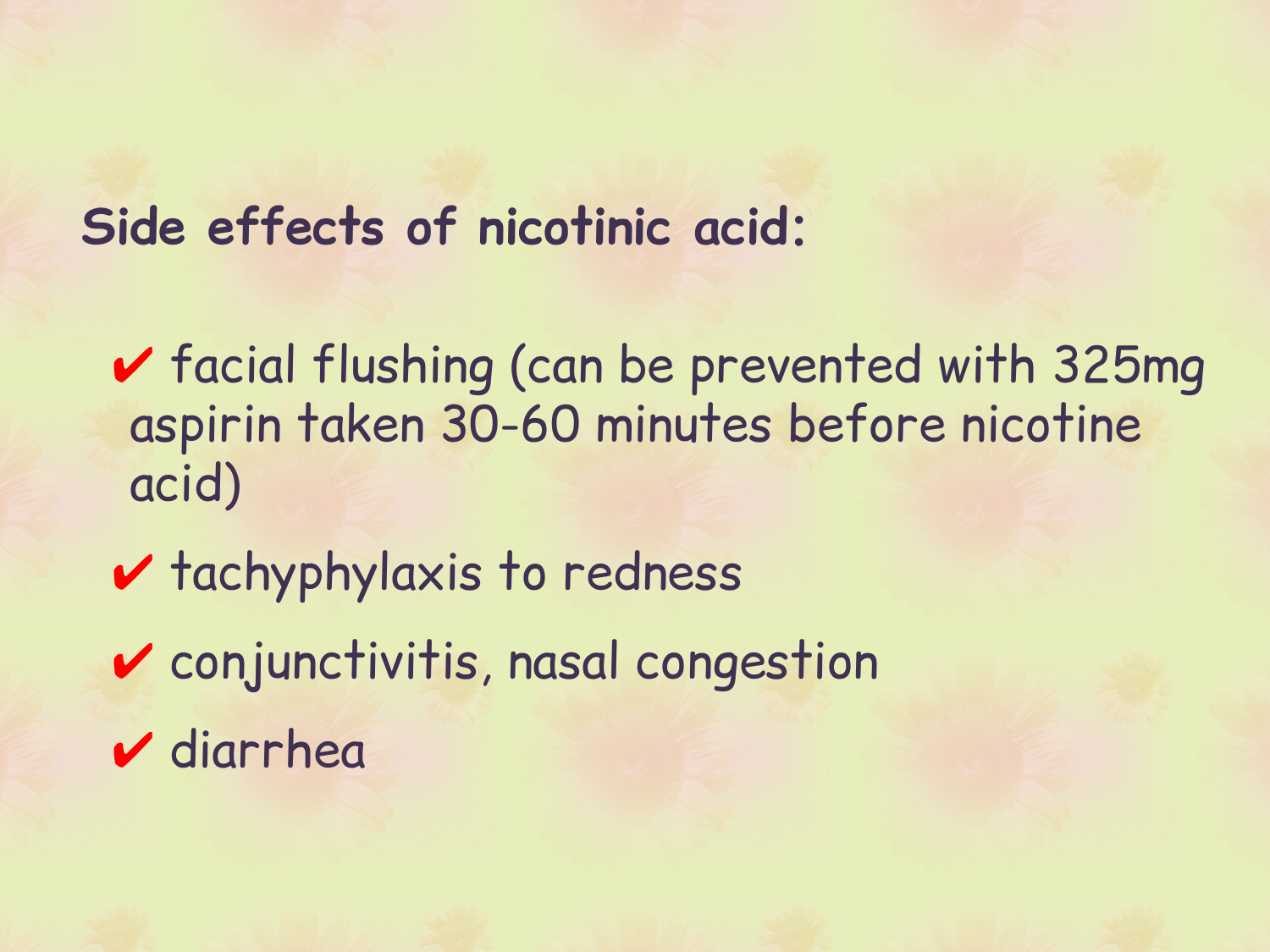

Side effects of nicotinic acid:

  ✔ facial flushing (can be prevented with 325mg aspirin taken 30-60 minutes before nicotine acid)

  ✔ tachyphylaxis to redness

  ✔ conjunctivitis, nasal congestion

  ✔ diarrhea